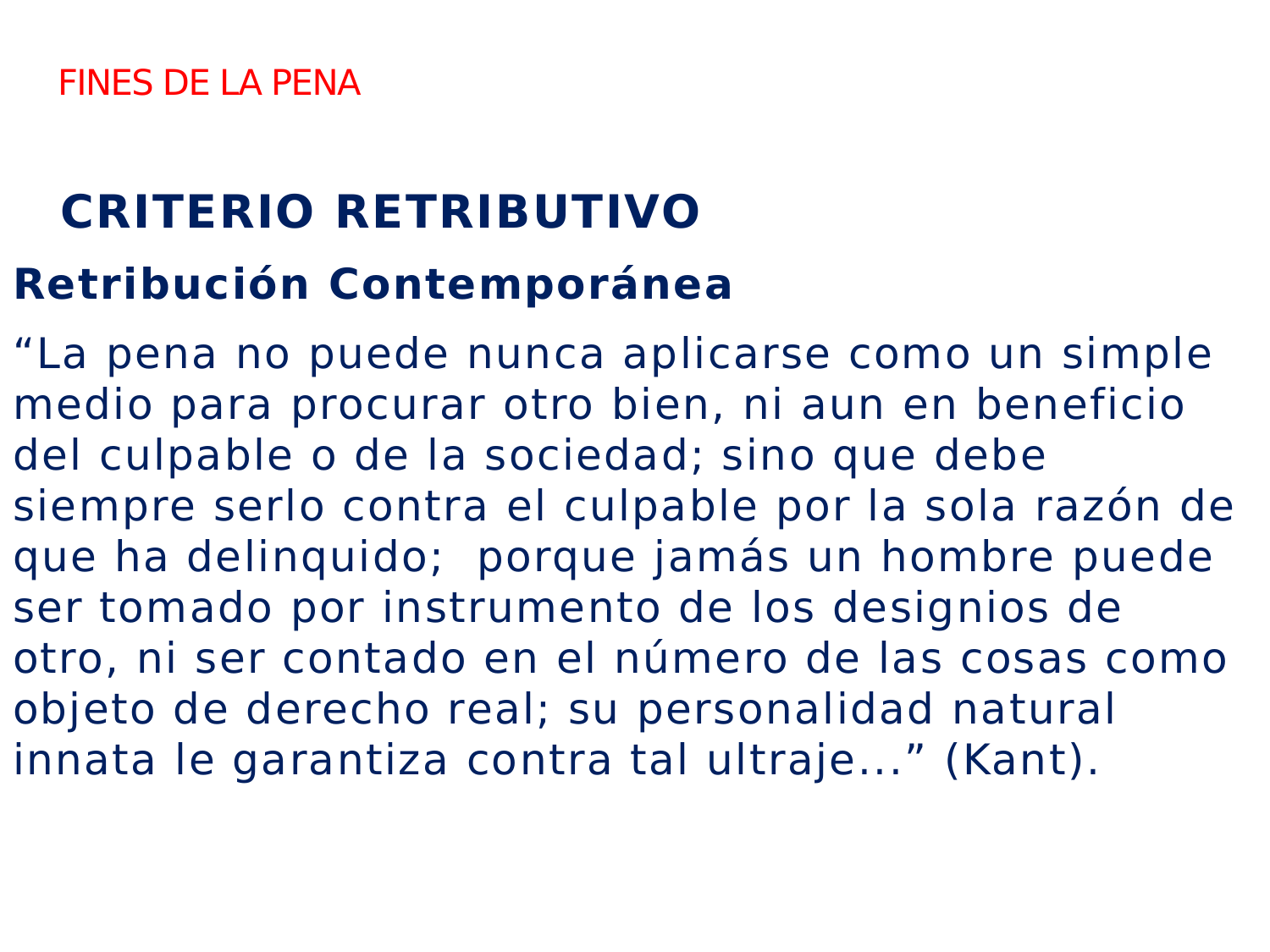

# FINES DE LA pena
CRITERIO RETRIBUTIVO
Retribución Contemporánea
“La pena no puede nunca aplicarse como un simple medio para procurar otro bien, ni aun en beneficio del culpable o de la sociedad; sino que debe siempre serlo contra el culpable por la sola razón de que ha delinquido;  porque jamás un hombre puede ser tomado por instrumento de los designios de otro, ni ser contado en el número de las cosas como objeto de derecho real; su personalidad natural innata le garantiza contra tal ultraje...” (Kant).
10
Sebastian Valenzuela A. /El Salvador /Marzo 2013